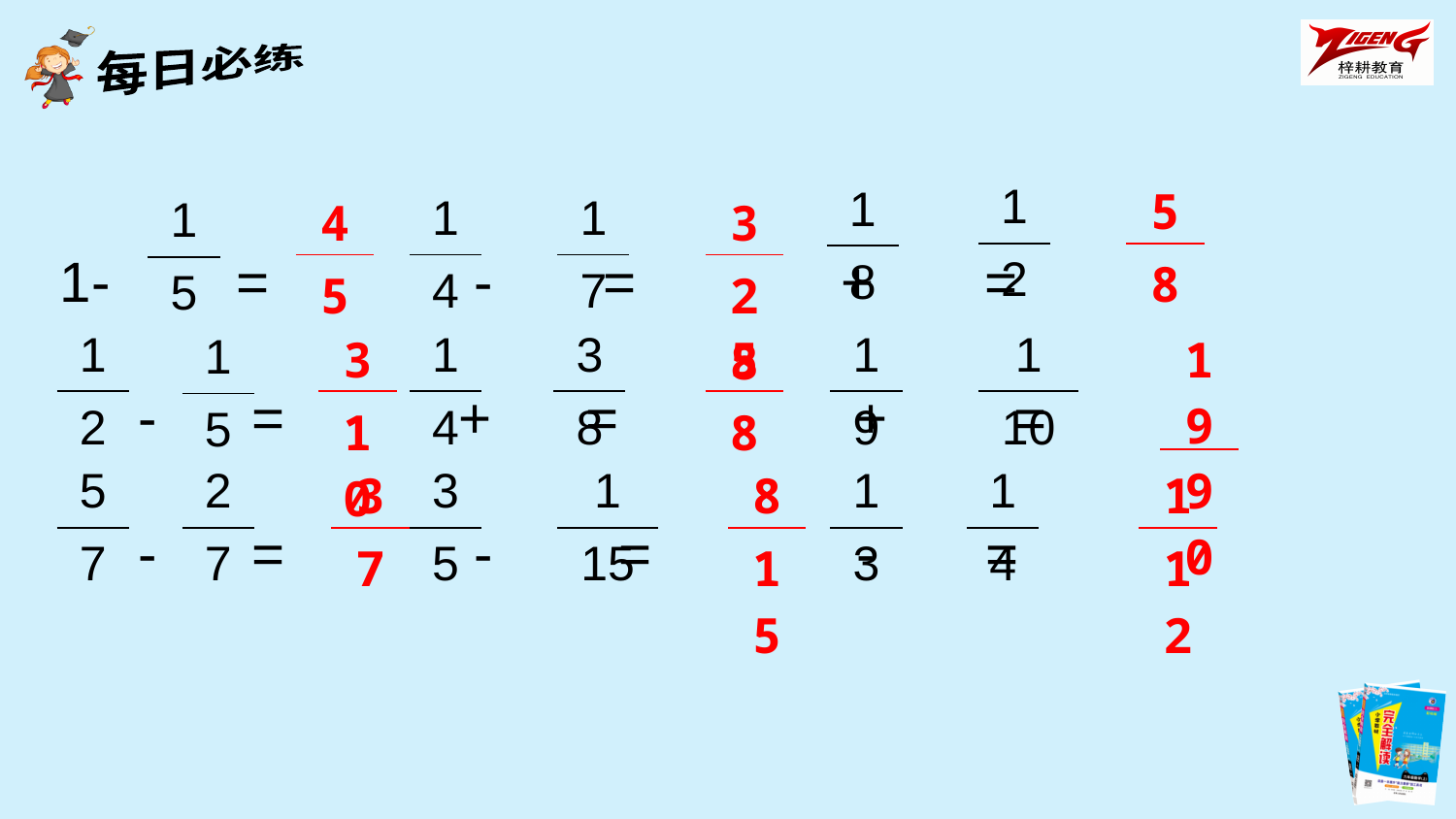

1-        =             -       =             +       =
     -      =           +      =               +        =
     -      =            -        =             -       =
| 1 |
| --- |
| 2 |
| 5 |
| --- |
| 8 |
| 1 |
| --- |
| 8 |
| 4 |
| --- |
| 5 |
| 1 |
| --- |
| 4 |
| 1 |
| --- |
| 7 |
| 3 |
| --- |
| 28 |
| 1 |
| --- |
| 5 |
| 1 |
| --- |
| 2 |
| 3 |
| --- |
| 10 |
| 1 |
| --- |
| 4 |
| 3 |
| --- |
| 8 |
| 5 |
| --- |
| 8 |
| 1 |
| --- |
| 9 |
| 1 |
| --- |
| 10 |
| 19 |
| --- |
| 90 |
| 1 |
| --- |
| 5 |
| 5 |
| --- |
| 7 |
| 2 |
| --- |
| 7 |
| 3 |
| --- |
| 7 |
| 3 |
| --- |
| 5 |
| 1 |
| --- |
| 15 |
| 8 |
| --- |
| 15 |
| 1 |
| --- |
| 3 |
| 1 |
| --- |
| 4 |
| 1 |
| --- |
| 12 |